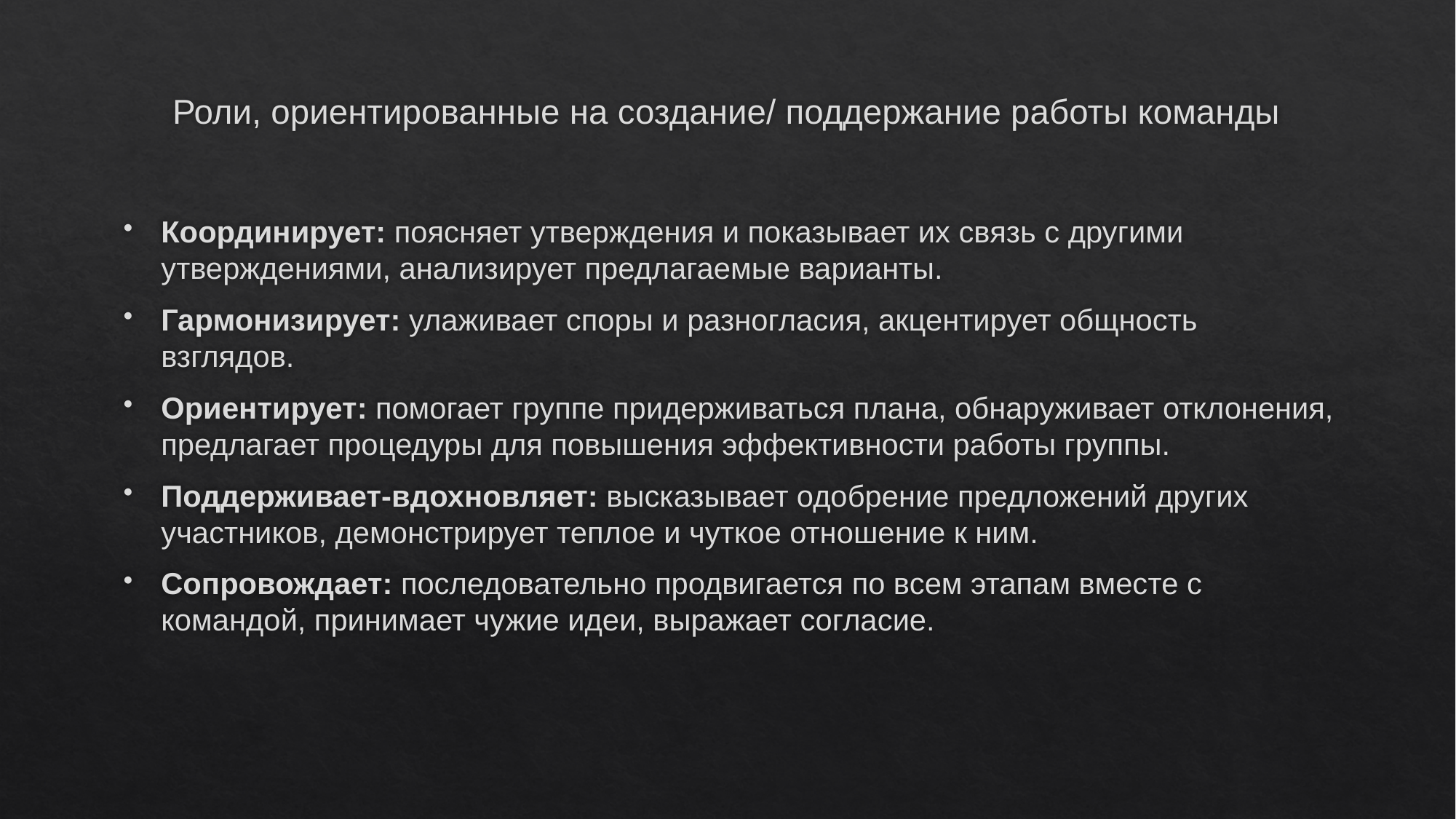

# Роли, ориентированные на создание/ поддержание работы команды
Координирует: поясняет утверждения и показывает их связь с другими утверждениями, анализирует предлагаемые варианты.
Гармонизирует: улаживает споры и разногласия, акцентирует общность взглядов.
Ориентирует: помогает группе придерживаться плана, обнаруживает отклонения, предлагает процедуры для повышения эффективности работы группы.
Поддерживает-вдохновляет: высказывает одобрение предложений других участников, демонстрирует теплое и чуткое отношение к ним.
Сопровождает: последовательно продвигается по всем этапам вместе с командой, принимает чужие идеи, выражает согласие.